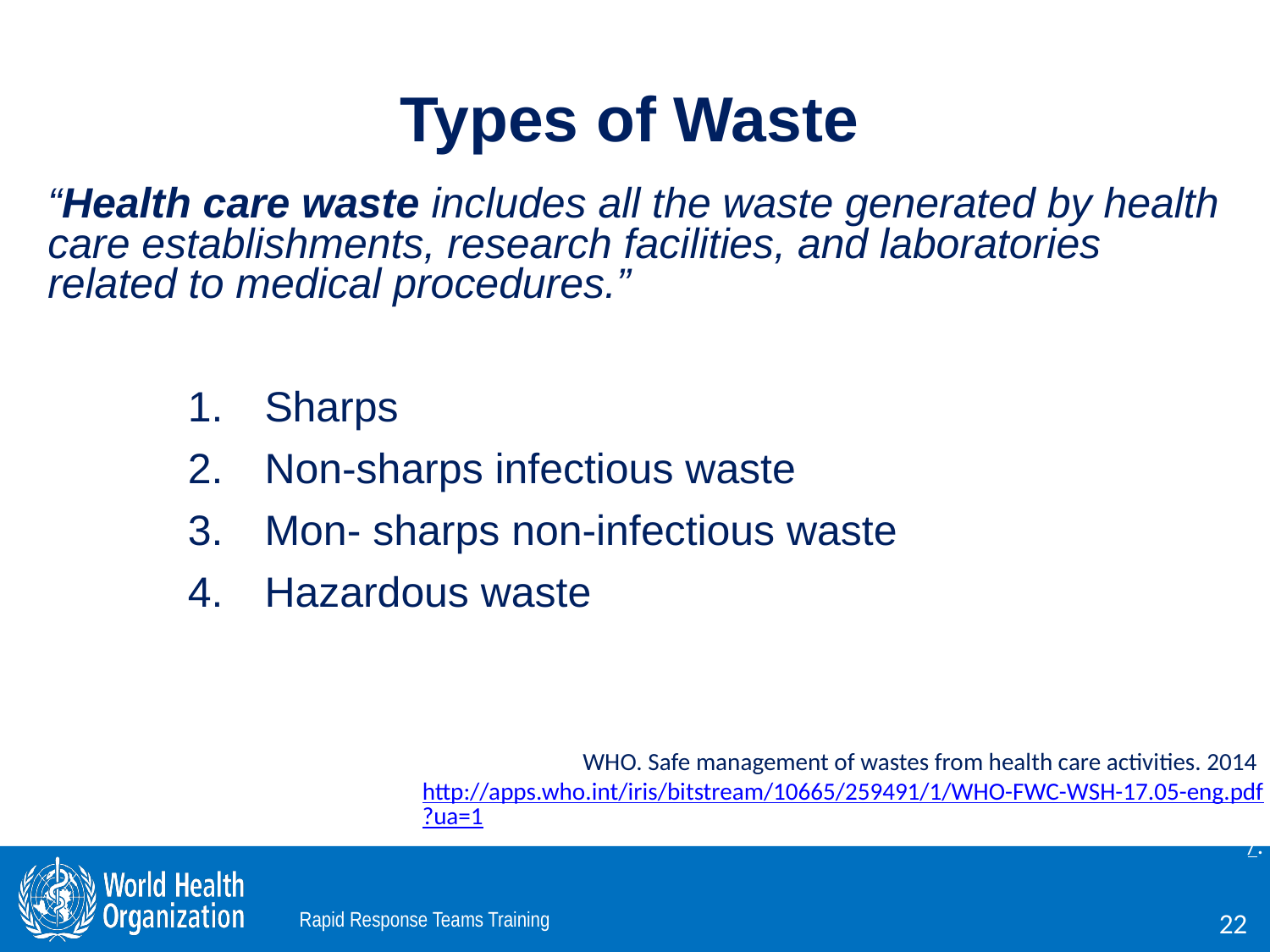

Types of Waste
“Health care waste includes all the waste generated by health care establishments, research facilities, and laboratories related to medical procedures.”

Sharps
Non-sharps infectious waste
Mon- sharps non-infectious waste
Hazardous waste
WHO. Safe management of wastes from health care activities. 2014. http://apps.who.int/iris/bitstream/10665/259491/1/WHO-FWC-WSH-17.05-eng.pdf?ua=1/.